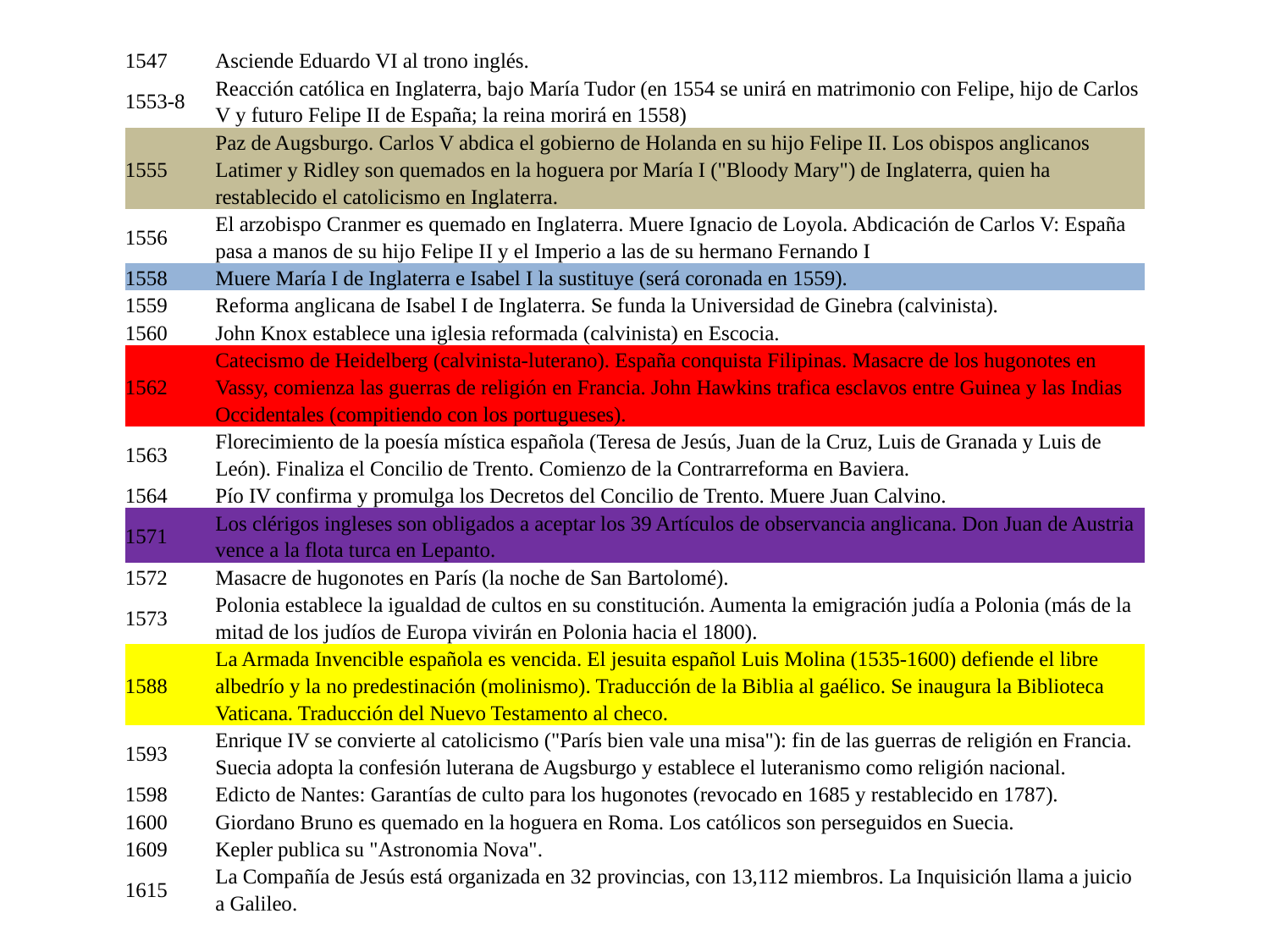

#
| 1547 | Asciende Eduardo VI al trono inglés. |
| --- | --- |
| 1553-8 | Reacción católica en Inglaterra, bajo María Tudor (en 1554 se unirá en matrimonio con Felipe, hijo de Carlos V y futuro Felipe II de España; la reina morirá en 1558) |
| 1555 | Paz de Augsburgo. Carlos V abdica el gobierno de Holanda en su hijo Felipe II. Los obispos anglicanos Latimer y Ridley son quemados en la hoguera por María I ("Bloody Mary") de Inglaterra, quien ha restablecido el catolicismo en Inglaterra. |
| 1556 | El arzobispo Cranmer es quemado en Inglaterra. Muere Ignacio de Loyola. Abdicación de Carlos V: España pasa a manos de su hijo Felipe II y el Imperio a las de su hermano Fernando I |
| 1558 | Muere María I de Inglaterra e Isabel I la sustituye (será coronada en 1559). |
| 1559 | Reforma anglicana de Isabel I de Inglaterra. Se funda la Universidad de Ginebra (calvinista). |
| 1560 | John Knox establece una iglesia reformada (calvinista) en Escocia. |
| 1562 | Catecismo de Heidelberg (calvinista-luterano). España conquista Filipinas. Masacre de los hugonotes en Vassy, comienza las guerras de religión en Francia. John Hawkins trafica esclavos entre Guinea y las Indias Occidentales (compitiendo con los portugueses). |
| 1563 | Florecimiento de la poesía mística española (Teresa de Jesús, Juan de la Cruz, Luis de Granada y Luis de León). Finaliza el Concilio de Trento. Comienzo de la Contrarreforma en Baviera. |
| 1564 | Pío IV confirma y promulga los Decretos del Concilio de Trento. Muere Juan Calvino. |
| 1571 | Los clérigos ingleses son obligados a aceptar los 39 Artículos de observancia anglicana. Don Juan de Austria vence a la flota turca en Lepanto. |
| 1572 | Masacre de hugonotes en París (la noche de San Bartolomé). |
| 1573 | Polonia establece la igualdad de cultos en su constitución. Aumenta la emigración judía a Polonia (más de la mitad de los judíos de Europa vivirán en Polonia hacia el 1800). |
| 1588 | La Armada Invencible española es vencida. El jesuita español Luis Molina (1535-1600) defiende el libre albedrío y la no predestinación (molinismo). Traducción de la Biblia al gaélico. Se inaugura la Biblioteca Vaticana. Traducción del Nuevo Testamento al checo. |
| 1593 | Enrique IV se convierte al catolicismo ("París bien vale una misa"): fin de las guerras de religión en Francia. Suecia adopta la confesión luterana de Augsburgo y establece el luteranismo como religión nacional. |
| 1598 | Edicto de Nantes: Garantías de culto para los hugonotes (revocado en 1685 y restablecido en 1787). |
| 1600 | Giordano Bruno es quemado en la hoguera en Roma. Los católicos son perseguidos en Suecia. |
| 1609 | Kepler publica su "Astronomia Nova". |
| 1615 | La Compañía de Jesús está organizada en 32 provincias, con 13,112 miembros. La Inquisición llama a juicio a Galileo. |